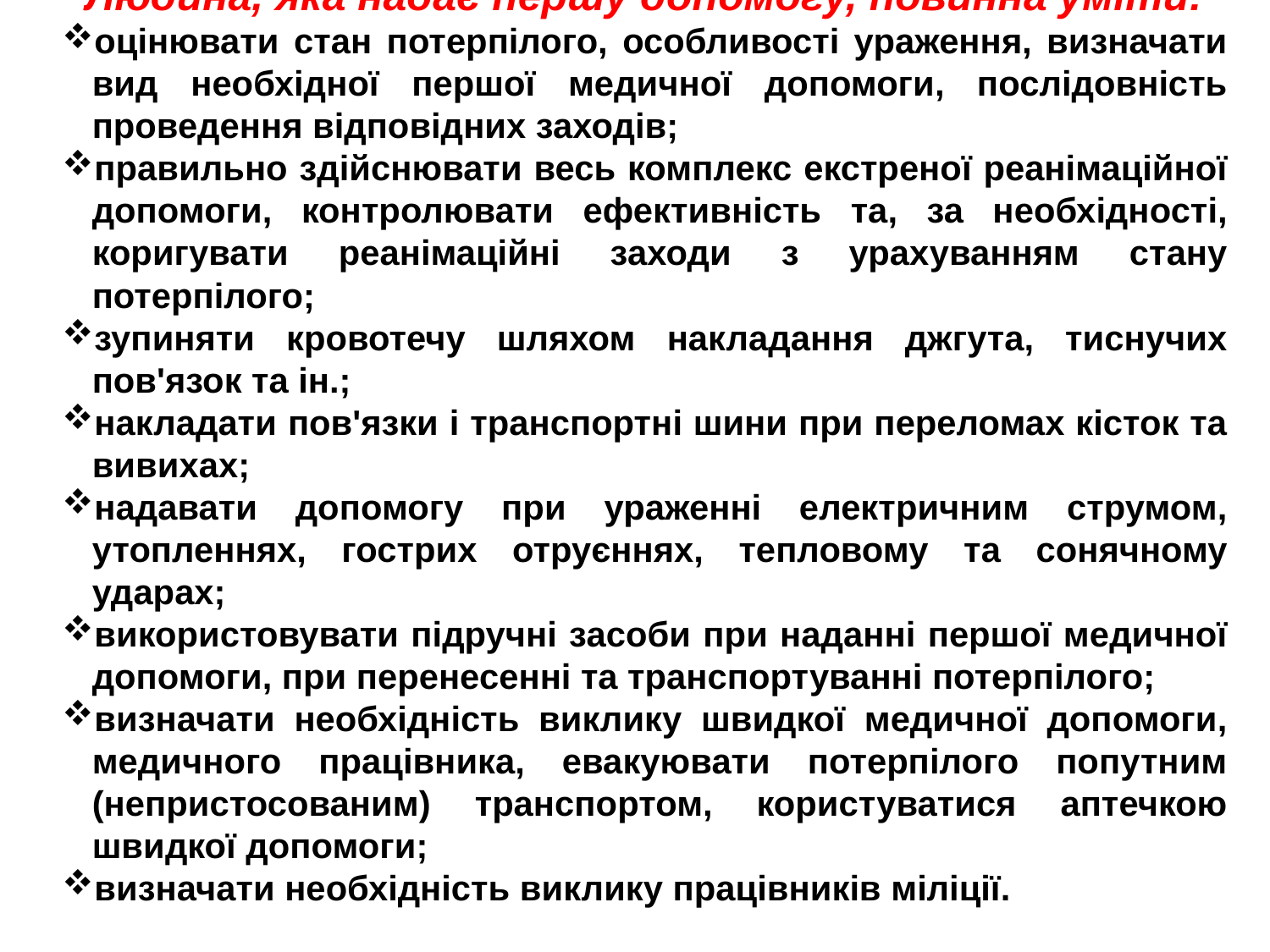

Людина, яка надає першу допомогу, повинна уміти:
оцінювати стан потерпілого, особливості ураження, визначати вид необхідної першої медичної допомоги, послідовність проведення відповідних заходів;
правильно здійснювати весь комплекс екстреної реанімаційної допомоги, контролювати ефективність та, за необхідності, коригувати реанімаційні заходи з урахуванням стану потерпілого;
зупиняти кровотечу шляхом накладання джгута, тиснучих пов'язок та ін.;
накладати пов'язки і транспортні шини при переломах кісток та вивихах;
надавати допомогу при ураженні електричним струмом, утопленнях, гострих отруєннях, тепловому та сонячному ударах;
використовувати підручні засоби при наданні першої медичної допомоги, при перенесенні та транспортуванні потерпілого;
визначати необхідність виклику швидкої медичної допомоги, медичного працівника, евакуювати потерпілого попутним (непристосованим) транспортом, користуватися аптечкою швидкої допомоги;
визначати необхідність виклику працівників міліції.